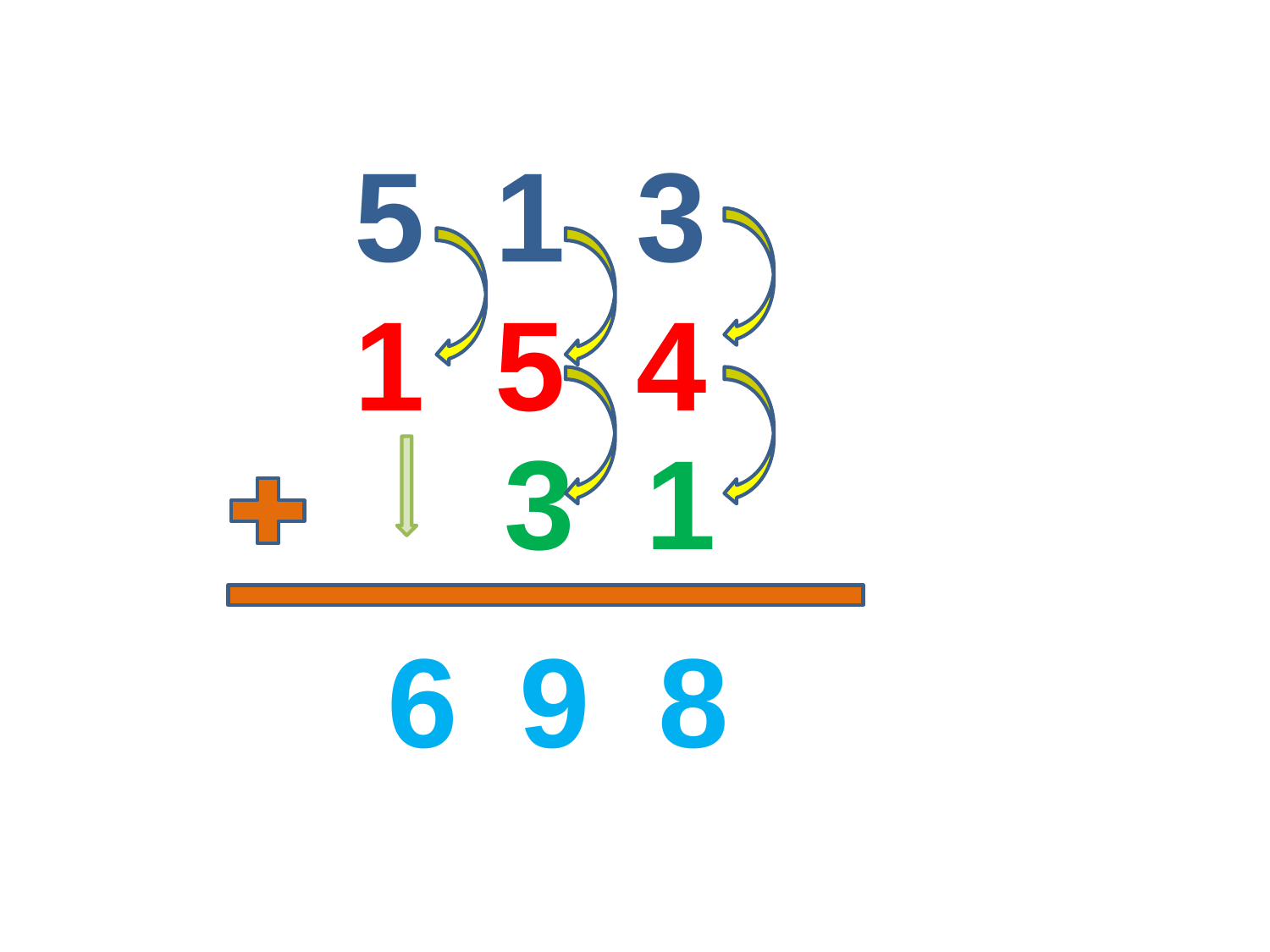

5  1  3

1  5  4

3  1

6
9
8